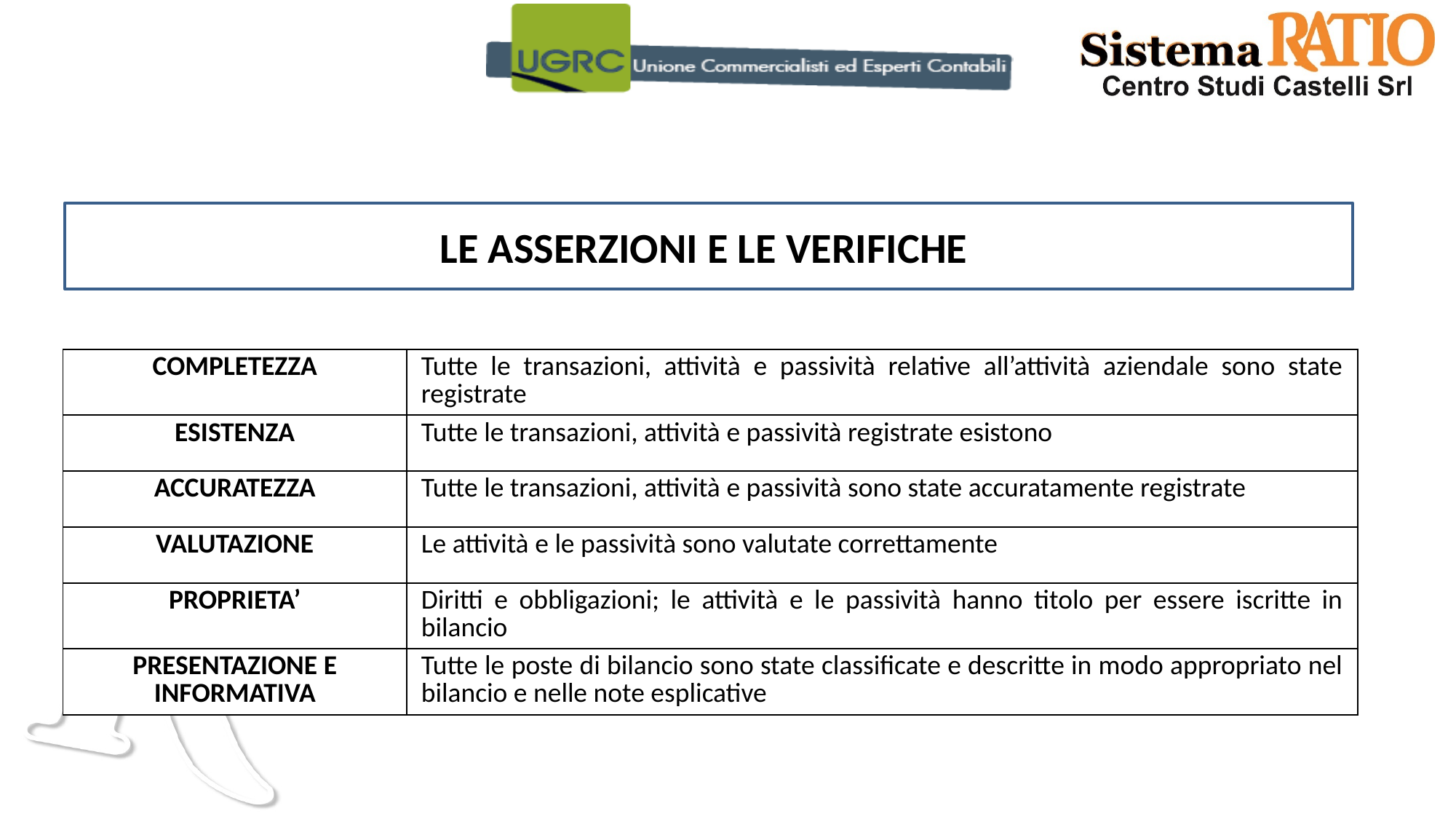

LE ASSERZIONI E LE VERIFICHE
| COMPLETEZZA | Tutte le transazioni, attività e passività relative all’attività aziendale sono state registrate |
| --- | --- |
| ESISTENZA | Tutte le transazioni, attività e passività registrate esistono |
| ACCURATEZZA | Tutte le transazioni, attività e passività sono state accuratamente registrate |
| VALUTAZIONE | Le attività e le passività sono valutate correttamente |
| PROPRIETA’ | Diritti e obbligazioni; le attività e le passività hanno titolo per essere iscritte in bilancio |
| PRESENTAZIONE E INFORMATIVA | Tutte le poste di bilancio sono state classificate e descritte in modo appropriato nel bilancio e nelle note esplicative |